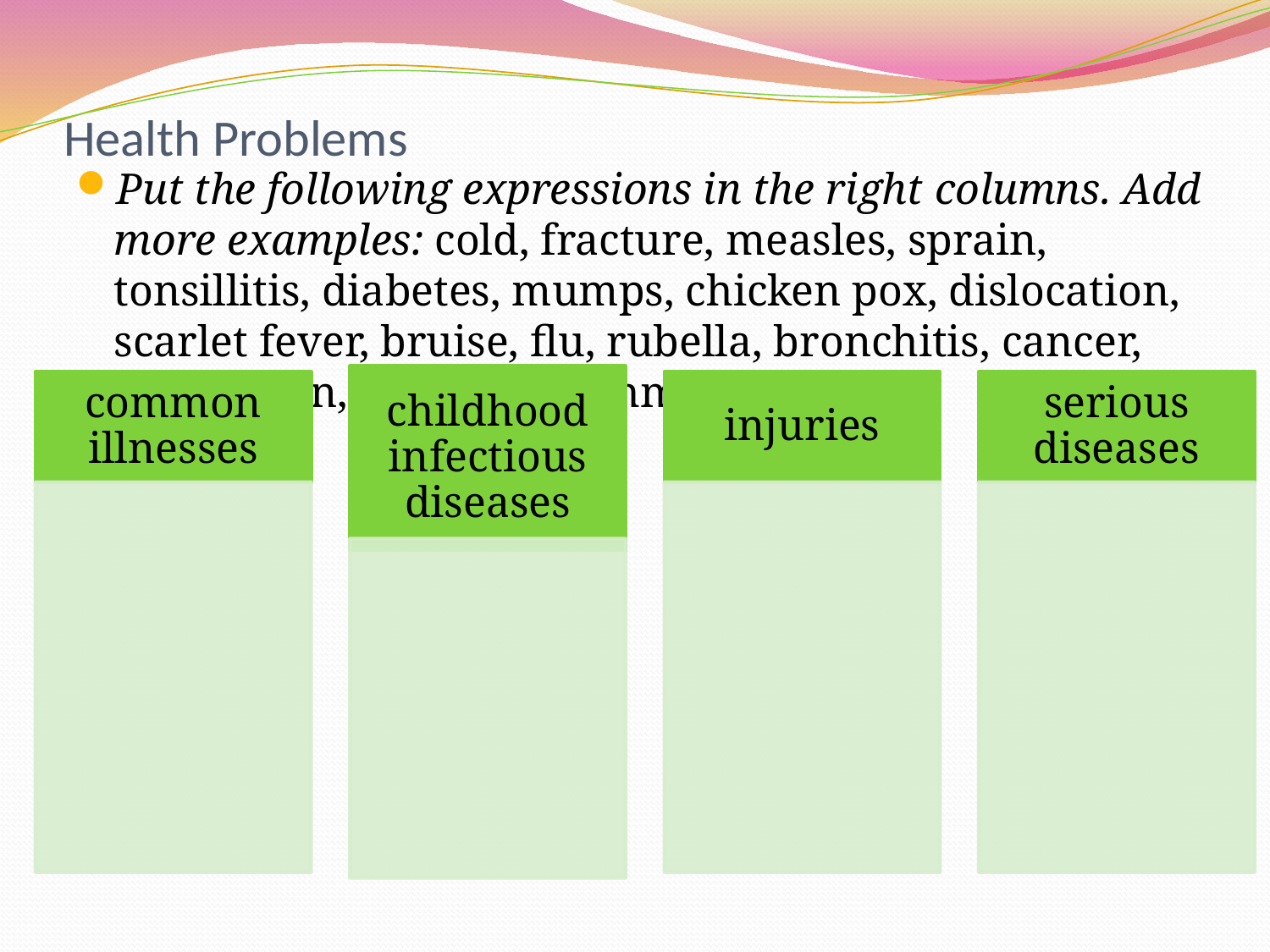

# Health Problems
Put the following expressions in the right columns. Add more examples: cold, fracture, measles, sprain, tonsillitis, diabetes, mumps, chicken pox, dislocation, scarlet fever, bruise, flu, rubella, bronchitis, cancer, concussion, hepatitis, asthma
mole
common illnesses

childhood infectious diseases

injuries
serious diseases